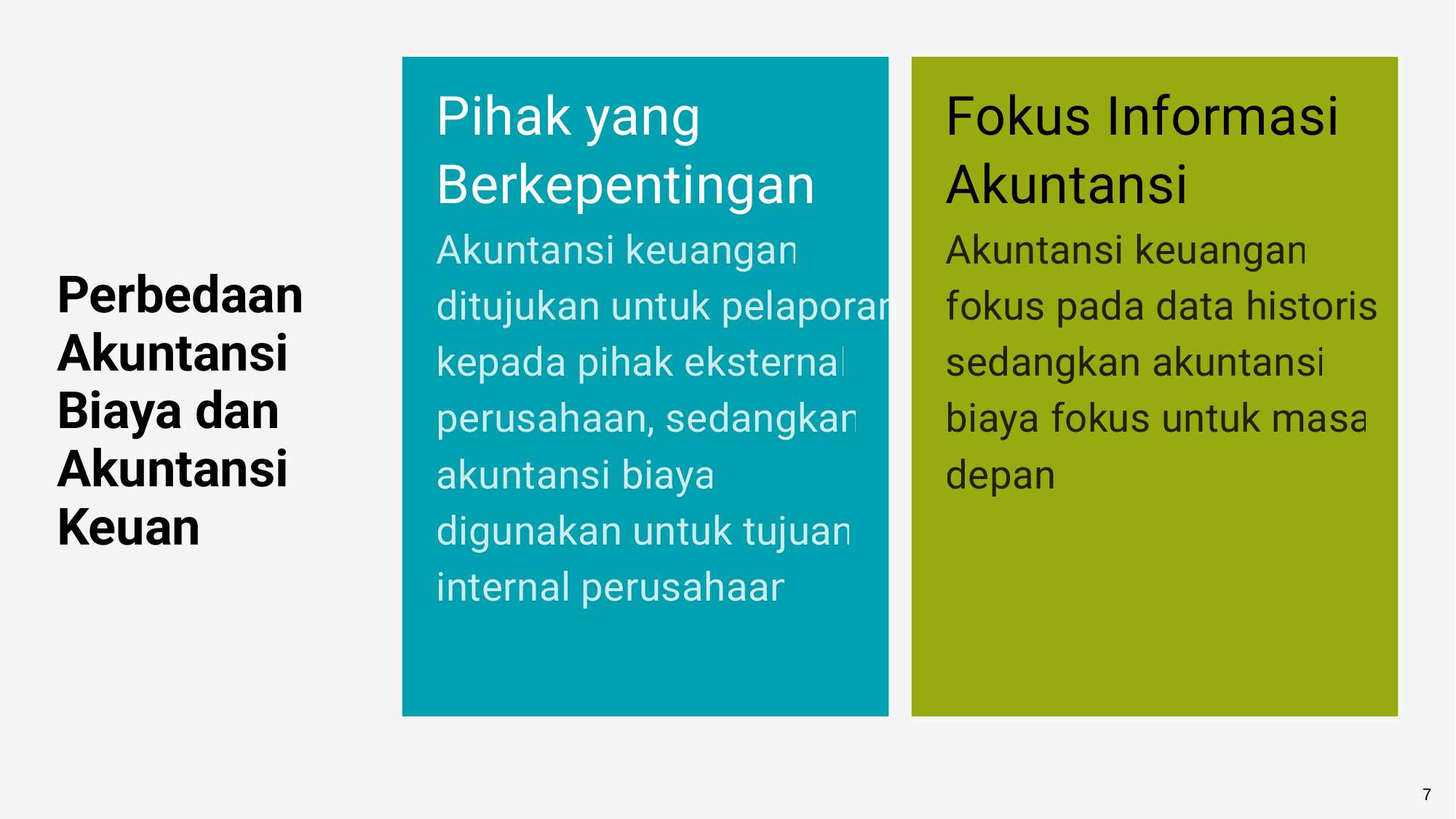

Pihak yang Berkepentingan
Fokus Informasi Akuntansi
Akuntansi keuangan ditujukan untuk pelaporan kepada pihak eksternal perusahaan, sedangkan akuntansi biaya digunakan untuk tujuan internal perusahaan
Akuntansi keuangan fokus pada data historis, sedangkan akuntansi biaya fokus untuk masa depan
Perbedaan Akuntansi Biaya dan Akuntansi Keuan

7